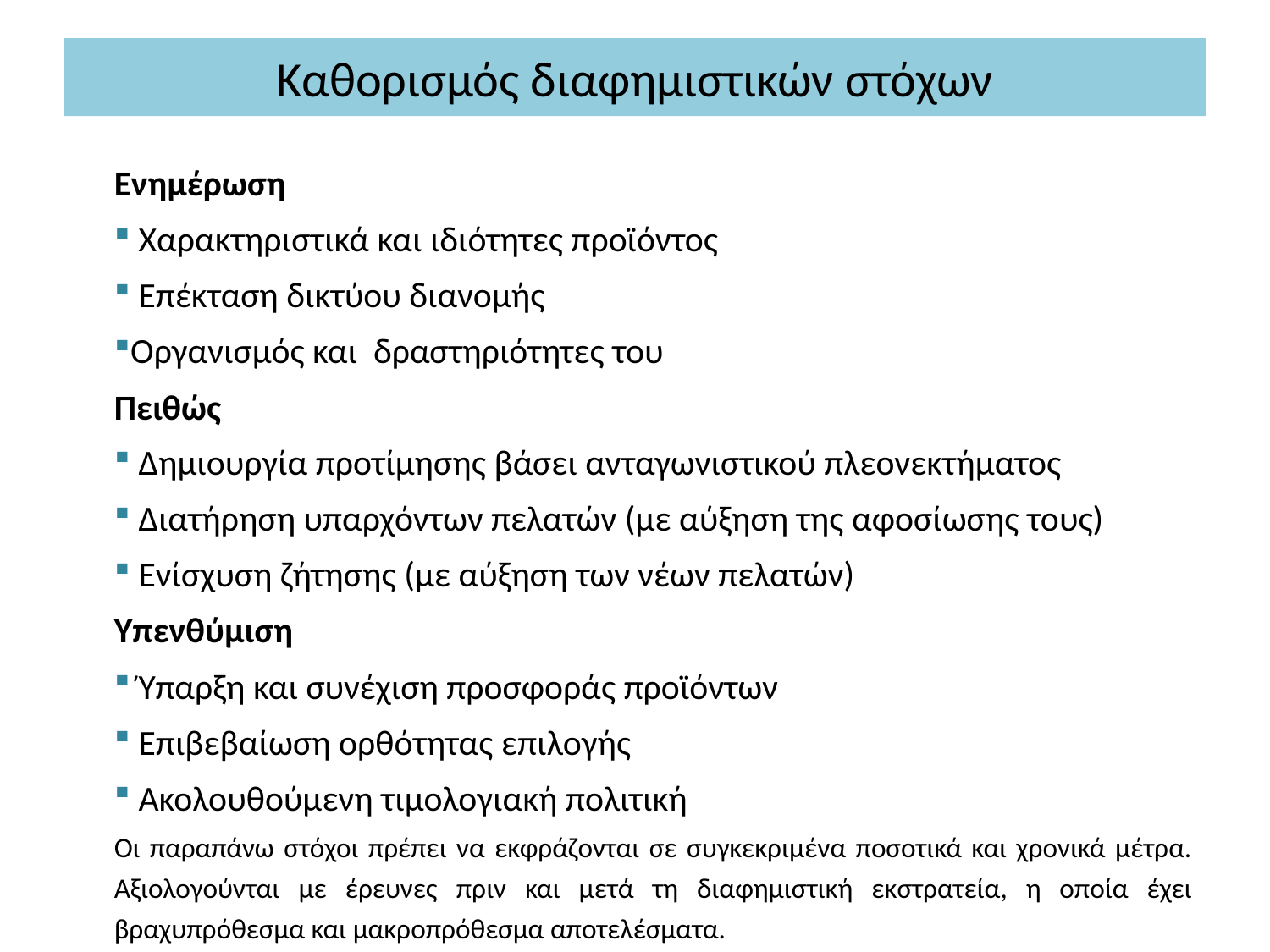

# Καθορισμός διαφημιστικών στόχων
Ενημέρωση
 Χαρακτηριστικά και ιδιότητες προϊόντος
 Επέκταση δικτύου διανομής
Οργανισμός και  δραστηριότητες του
Πειθώς
 Δημιουργία προτίμησης βάσει ανταγωνιστικού πλεονεκτήματος
 Διατήρηση υπαρχόντων πελατών (με αύξηση της αφοσίωσης τους)
 Ενίσχυση ζήτησης (με αύξηση των νέων πελατών)
Υπενθύμιση
 Ύπαρξη και συνέχιση προσφοράς προϊόντων
 Επιβεβαίωση ορθότητας επιλογής
 Ακολουθούμενη τιμολογιακή πολιτική
Οι παραπάνω στόχοι πρέπει να εκφράζονται σε συγκεκριμένα ποσοτικά και χρονικά μέτρα. Αξιολογούνται με έρευνες πριν και μετά τη διαφημιστική εκστρατεία, η οποία έχει βραχυπρόθεσμα και μακροπρόθεσμα αποτελέσματα.